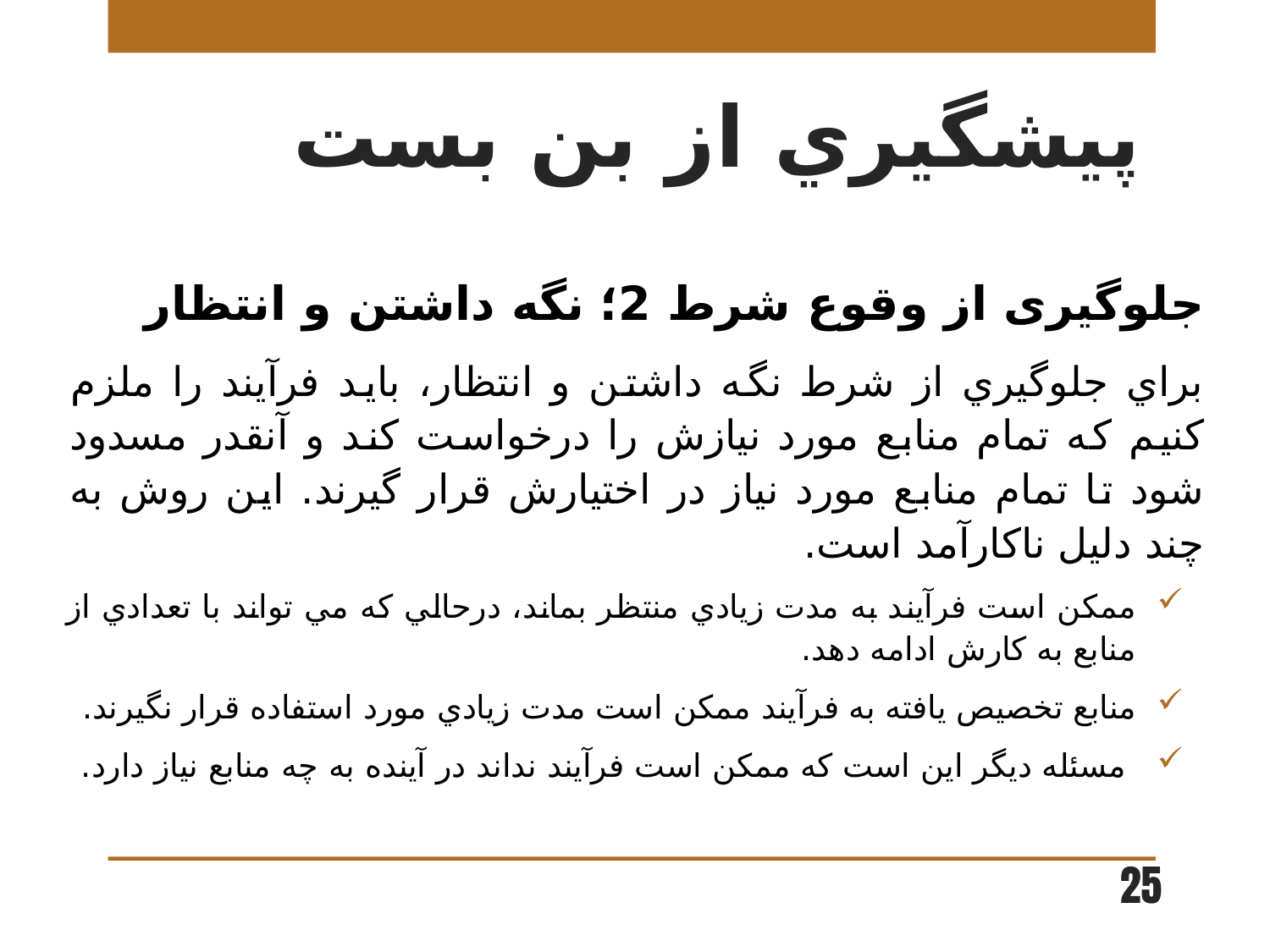

# پيشگيري از بن بست
جلوگیری از وقوع شرط 2؛ نگه داشتن و انتظار
براي جلوگيري از شرط نگه داشتن و انتظار، بايد فرآيند را ملزم كنيم كه تمام منابع مورد نيازش را درخواست كند و آنقدر مسدود شود تا تمام منابع مورد نياز در اختيارش قرار گيرند. اين روش به چند دليل ناكارآمد است.
ممكن است فرآيند به مدت زيادي منتظر بماند، درحالي كه مي تواند با تعدادي از منابع به كارش ادامه دهد.
منابع تخصيص يافته به فرآيند ممكن است مدت زيادي مورد استفاده قرار نگيرند.
 مسئله ديگر اين است كه ممكن است فرآيند نداند در آينده به چه منابع نياز دارد.
25